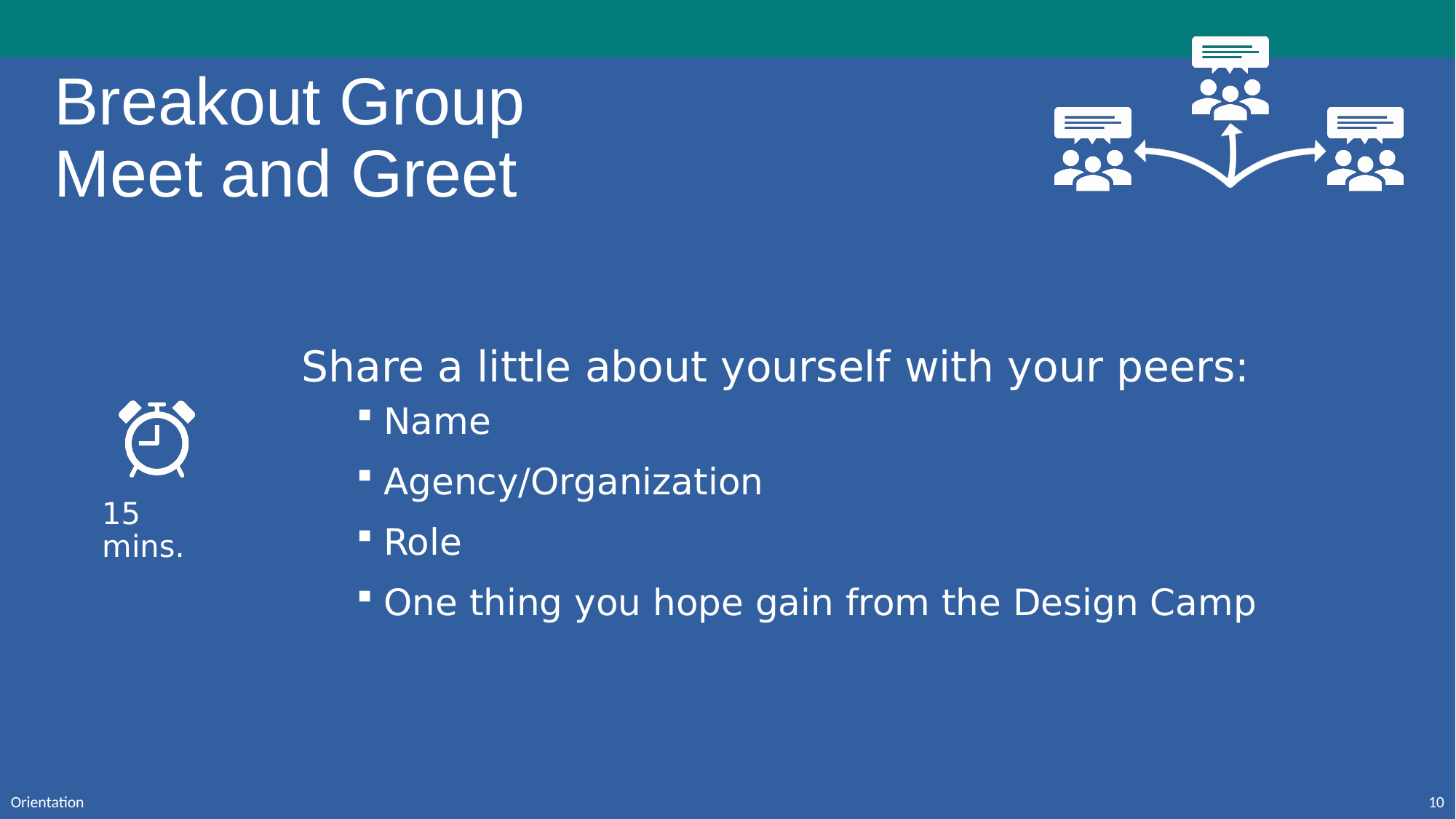

Breakout Group
Meet and Greet
Share a little about yourself with your peers:
Name
Agency/Organization
Role
One thing you hope gain from the Design Camp
15 mins.
Orientation
10